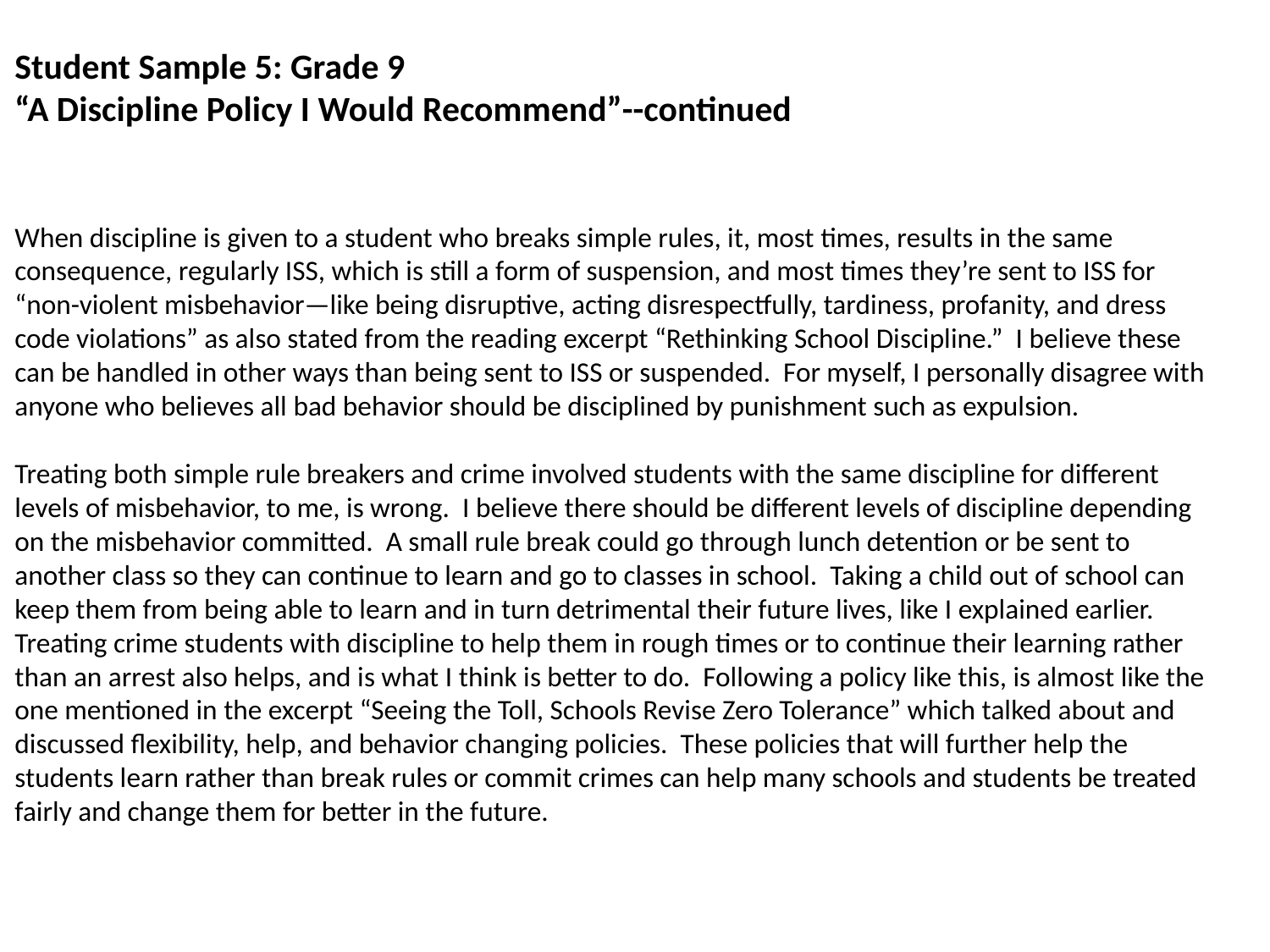

# Student Sample 5: Grade 9 “A Discipline Policy I Would Recommend”--continued When discipline is given to a student who breaks simple rules, it, most times, results in the same consequence, regularly ISS, which is still a form of suspension, and most times they’re sent to ISS for “non-violent misbehavior—like being disruptive, acting disrespectfully, tardiness, profanity, and dress code violations” as also stated from the reading excerpt “Rethinking School Discipline.”  I believe these can be handled in other ways than being sent to ISS or suspended.  For myself, I personally disagree with anyone who believes all bad behavior should be disciplined by punishment such as expulsion. Treating both simple rule breakers and crime involved students with the same discipline for different levels of misbehavior, to me, is wrong.  I believe there should be different levels of discipline depending on the misbehavior committed.  A small rule break could go through lunch detention or be sent to another class so they can continue to learn and go to classes in school.  Taking a child out of school can keep them from being able to learn and in turn detrimental their future lives, like I explained earlier.  Treating crime students with discipline to help them in rough times or to continue their learning rather than an arrest also helps, and is what I think is better to do.  Following a policy like this, is almost like the one mentioned in the excerpt “Seeing the Toll, Schools Revise Zero Tolerance” which talked about and discussed flexibility, help, and behavior changing policies.  These policies that will further help the students learn rather than break rules or commit crimes can help many schools and students be treated fairly and change them for better in the future.